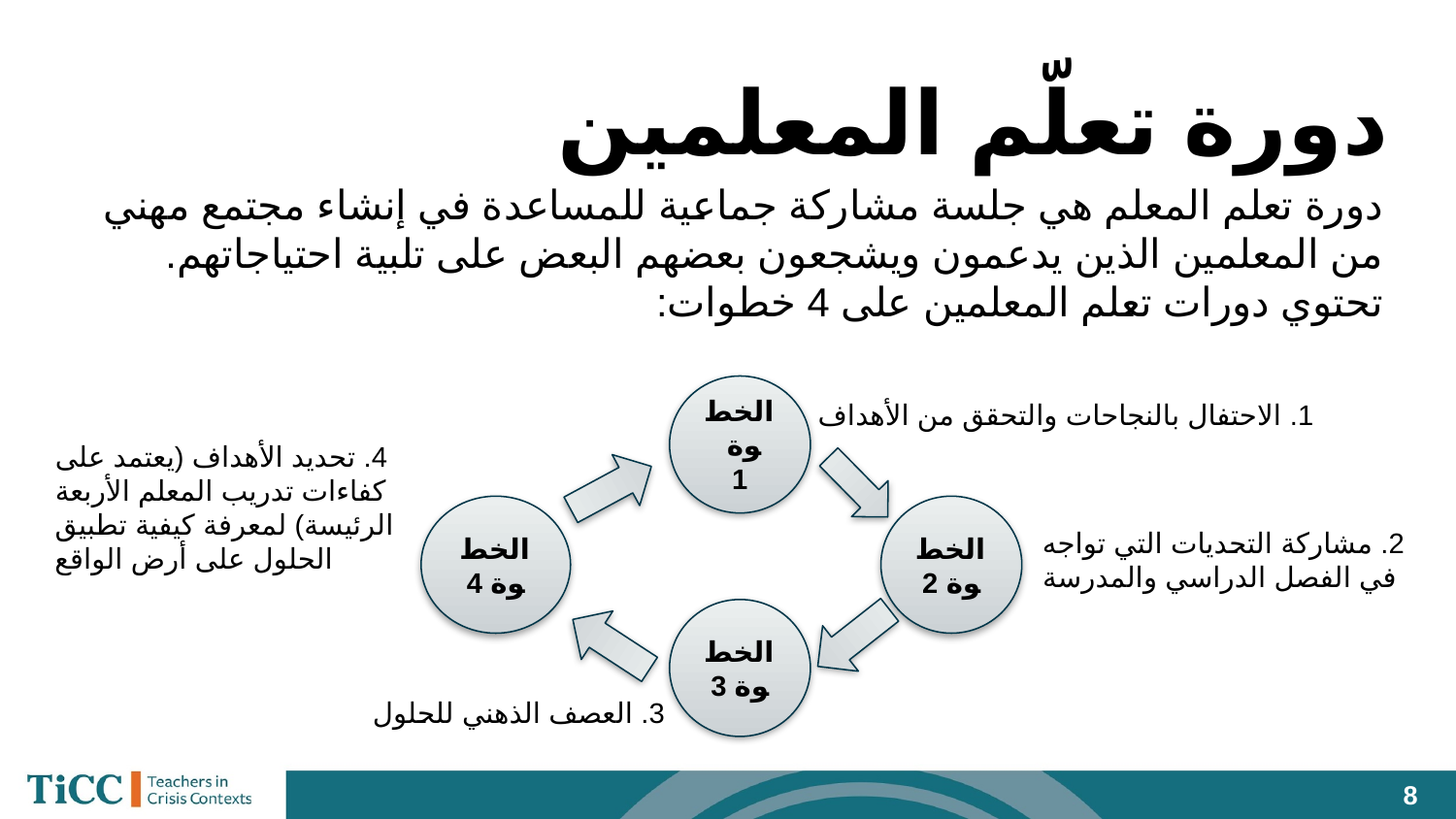

# دورة تعلّم المعلمين
دورة تعلم المعلم هي جلسة مشاركة جماعية للمساعدة في إنشاء مجتمع مهني من المعلمين الذين يدعمون ويشجعون بعضهم البعض على تلبية احتياجاتهم. تحتوي دورات تعلم المعلمين على 4 خطوات:

الخطوة
1
1. الاحتفال بالنجاحات والتحقق من الأهداف
4. تحديد الأهداف (يعتمد على كفاءات تدريب المعلم الأربعة الرئيسة) لمعرفة كيفية تطبيق الحلول على أرض الواقع

الخطوة 4
الخطوة 2
2. مشاركة التحديات التي تواجه في الفصل الدراسي والمدرسة

الخطوة 3
3. العصف الذهني للحلول
8